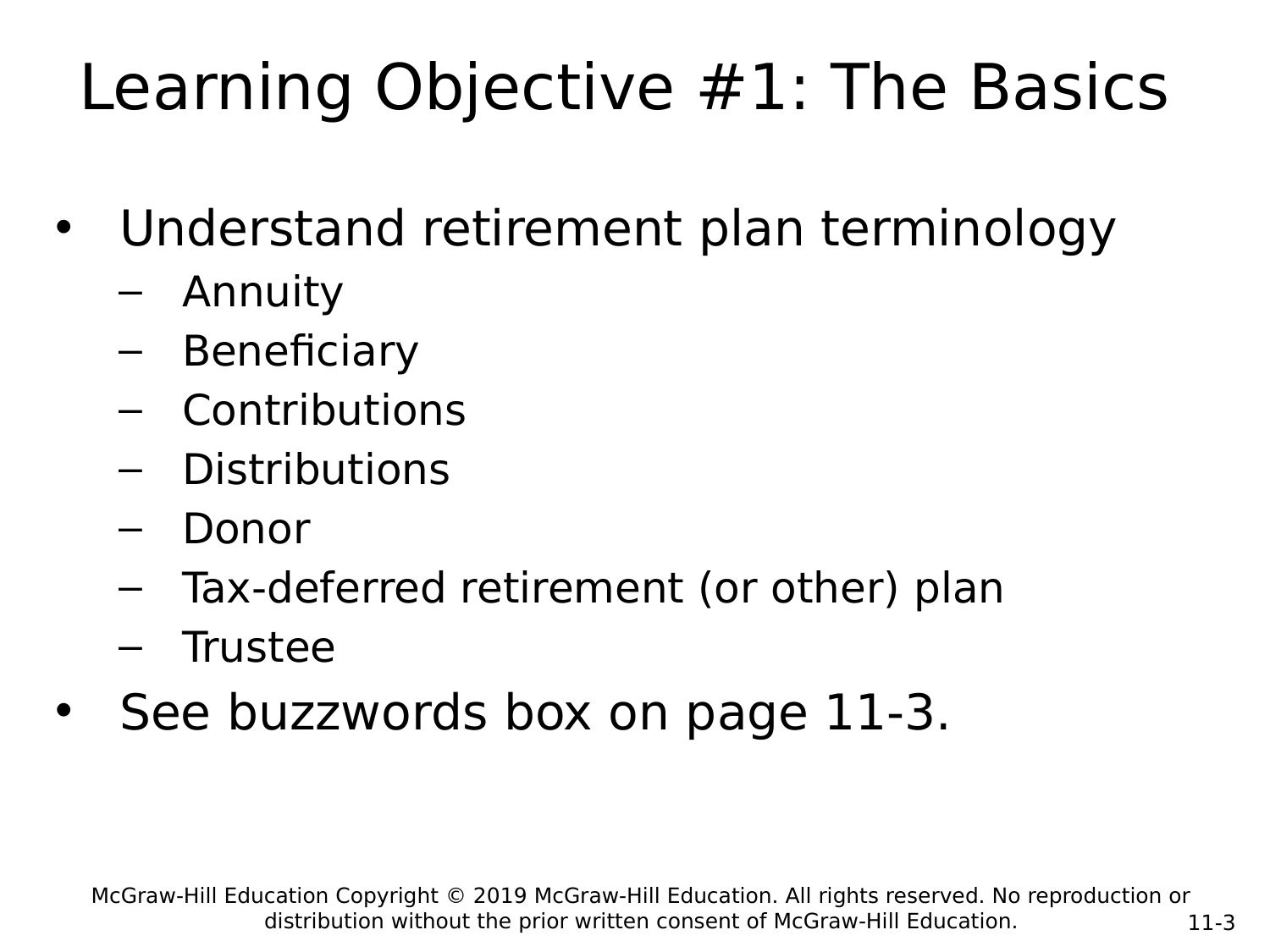

# Learning Objective #1: The Basics
Understand retirement plan terminology
Annuity
Beneficiary
Contributions
Distributions
Donor
Tax-deferred retirement (or other) plan
Trustee
See buzzwords box on page 11-3.
McGraw-Hill Education Copyright © 2019 McGraw-Hill Education. All rights reserved. No reproduction or distribution without the prior written consent of McGraw-Hill Education.
11-3